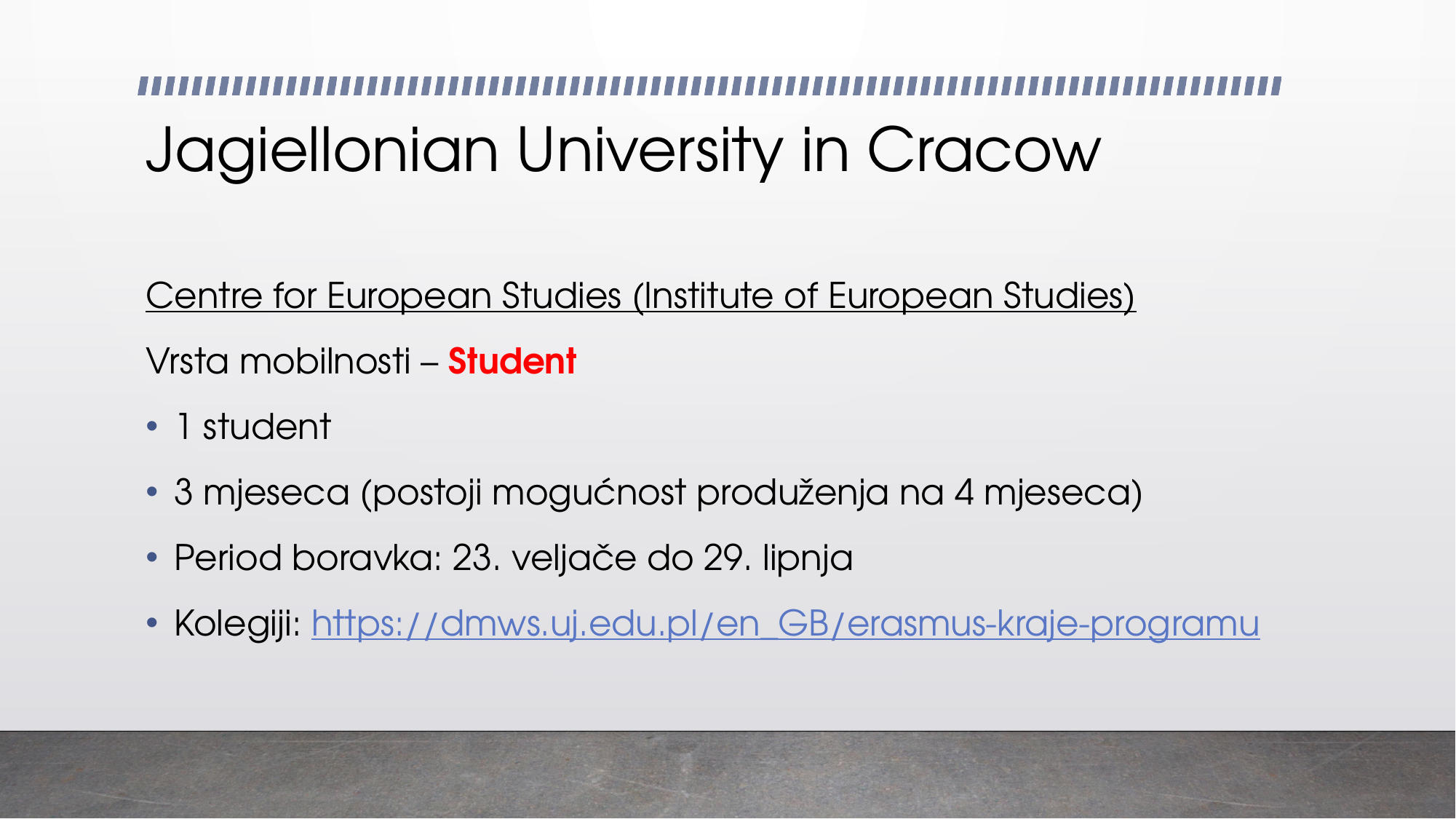

# Jagiellonian University in Cracow
Centre for European Studies (Institute of European Studies)
Vrsta mobilnosti – Student
1 student
3 mjeseca (postoji mogućnost produženja na 4 mjeseca)
Period boravka: 23. veljače do 29. lipnja
Kolegiji: https://dmws.uj.edu.pl/en_GB/erasmus-kraje-programu